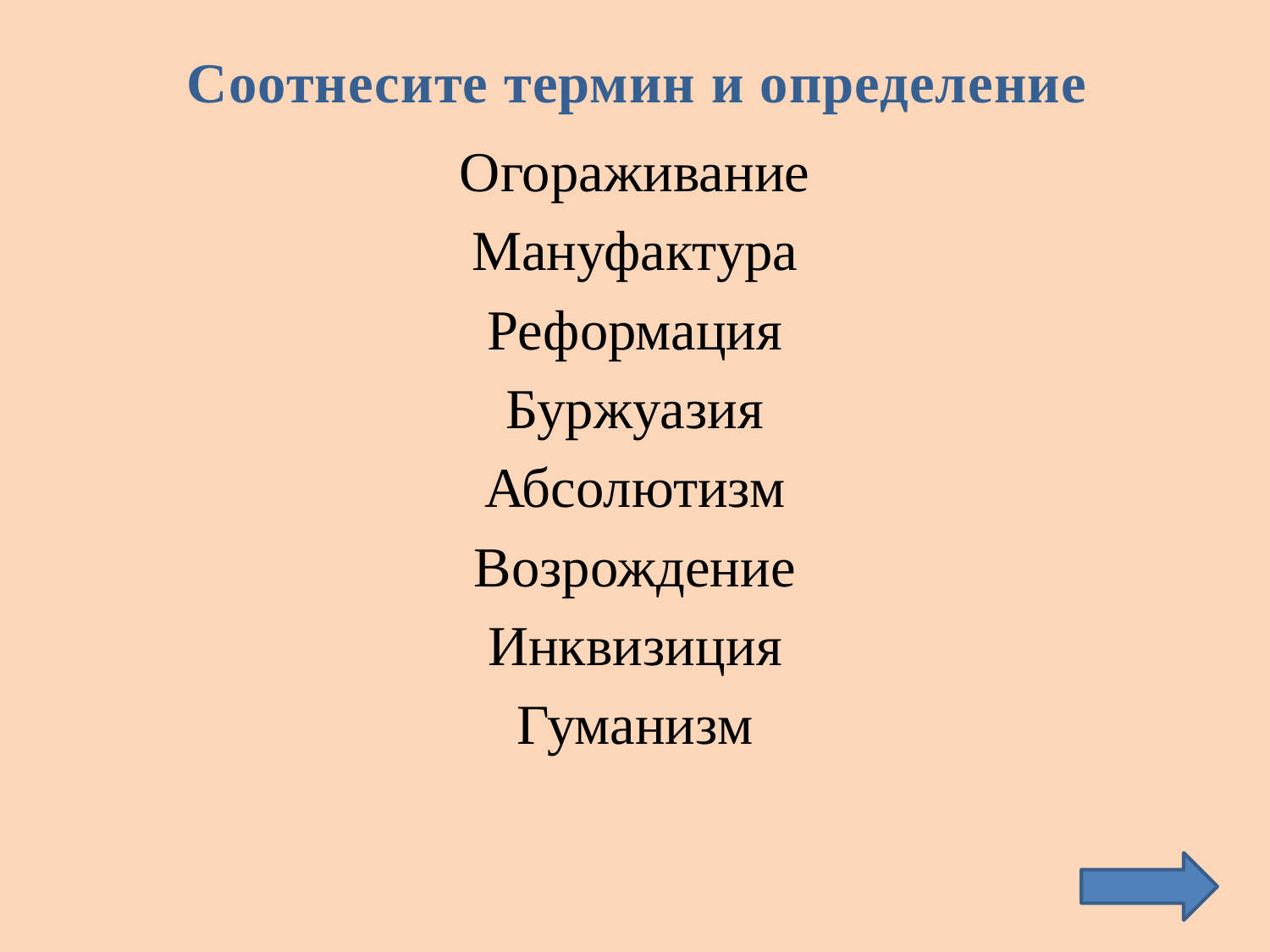

Соотнесите термин и определение
Огораживание
Мануфактура
Реформация
Буржуазия
Абсолютизм
Возрождение
Инквизиция
Гуманизм